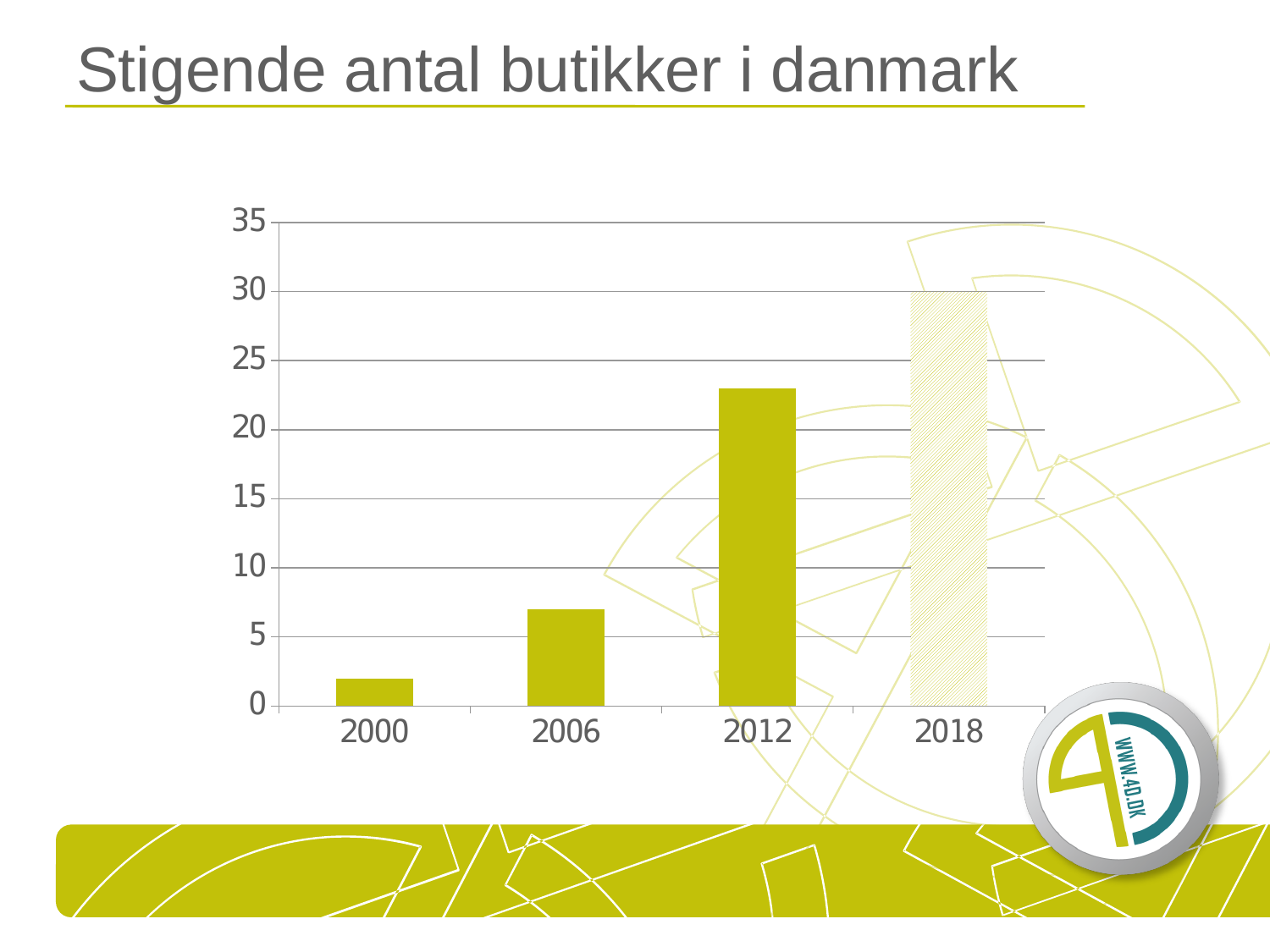

# Stigende antal butikker i danmark

### Chart

| Category | Butikker |
|---|---|
| 2000 | 2.0 |
| 2006 | 7.0 |
| 2012 | 23.0 |
| 2018 | 30.0 |